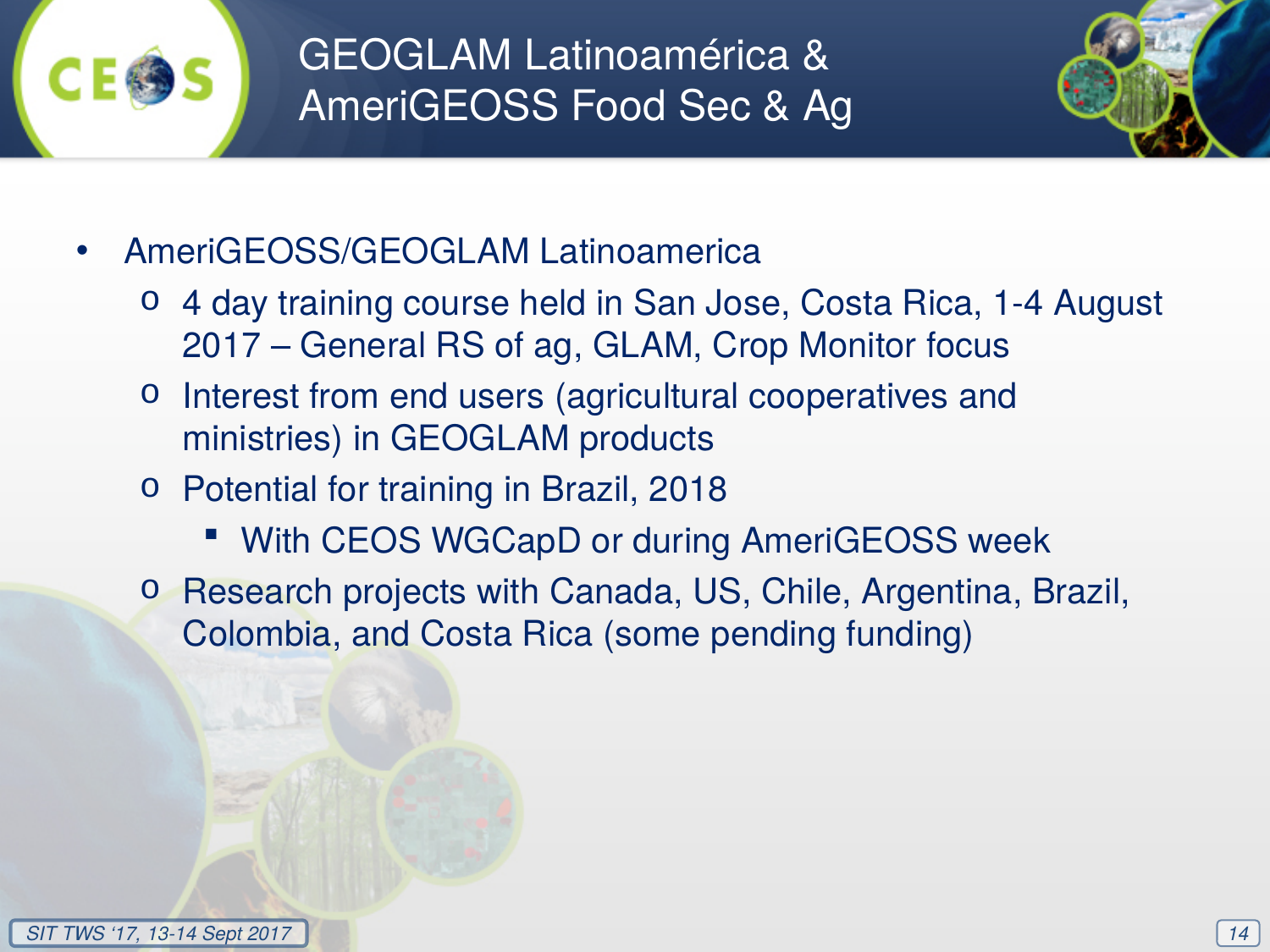

GEOGLAM Latinoamérica & AmeriGEOSS Food Sec & Ag
AmeriGEOSS/GEOGLAM Latinoamerica
4 day training course held in San Jose, Costa Rica, 1-4 August 2017 – General RS of ag, GLAM, Crop Monitor focus
Interest from end users (agricultural cooperatives and ministries) in GEOGLAM products
Potential for training in Brazil, 2018
With CEOS WGCapD or during AmeriGEOSS week
Research projects with Canada, US, Chile, Argentina, Brazil, Colombia, and Costa Rica (some pending funding)
14